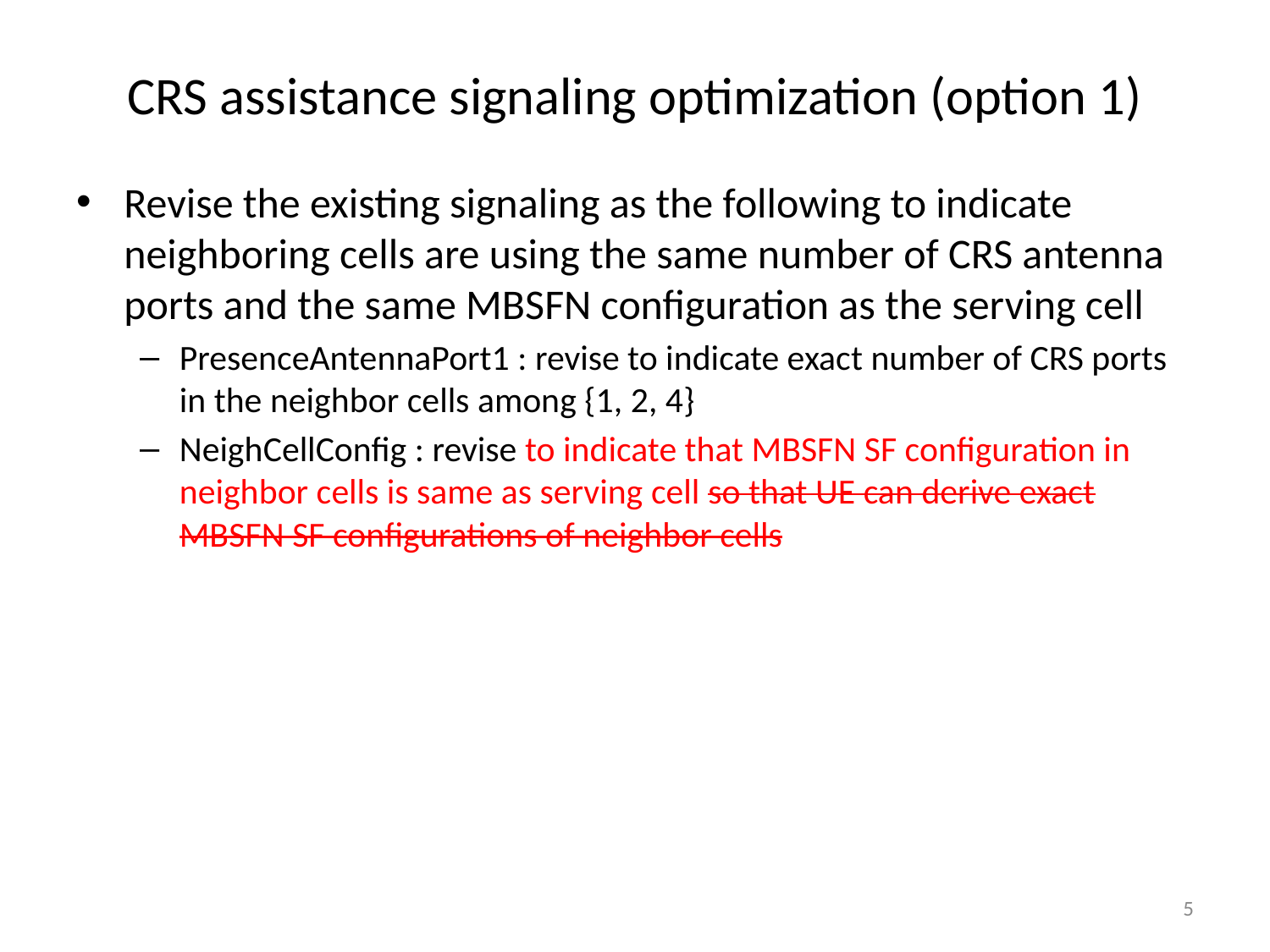

# CRS assistance signaling optimization (option 1)
Revise the existing signaling as the following to indicate neighboring cells are using the same number of CRS antenna ports and the same MBSFN configuration as the serving cell
PresenceAntennaPort1 : revise to indicate exact number of CRS ports in the neighbor cells among {1, 2, 4}
NeighCellConfig : revise to indicate that MBSFN SF configuration in neighbor cells is same as serving cell so that UE can derive exact MBSFN SF configurations of neighbor cells
5